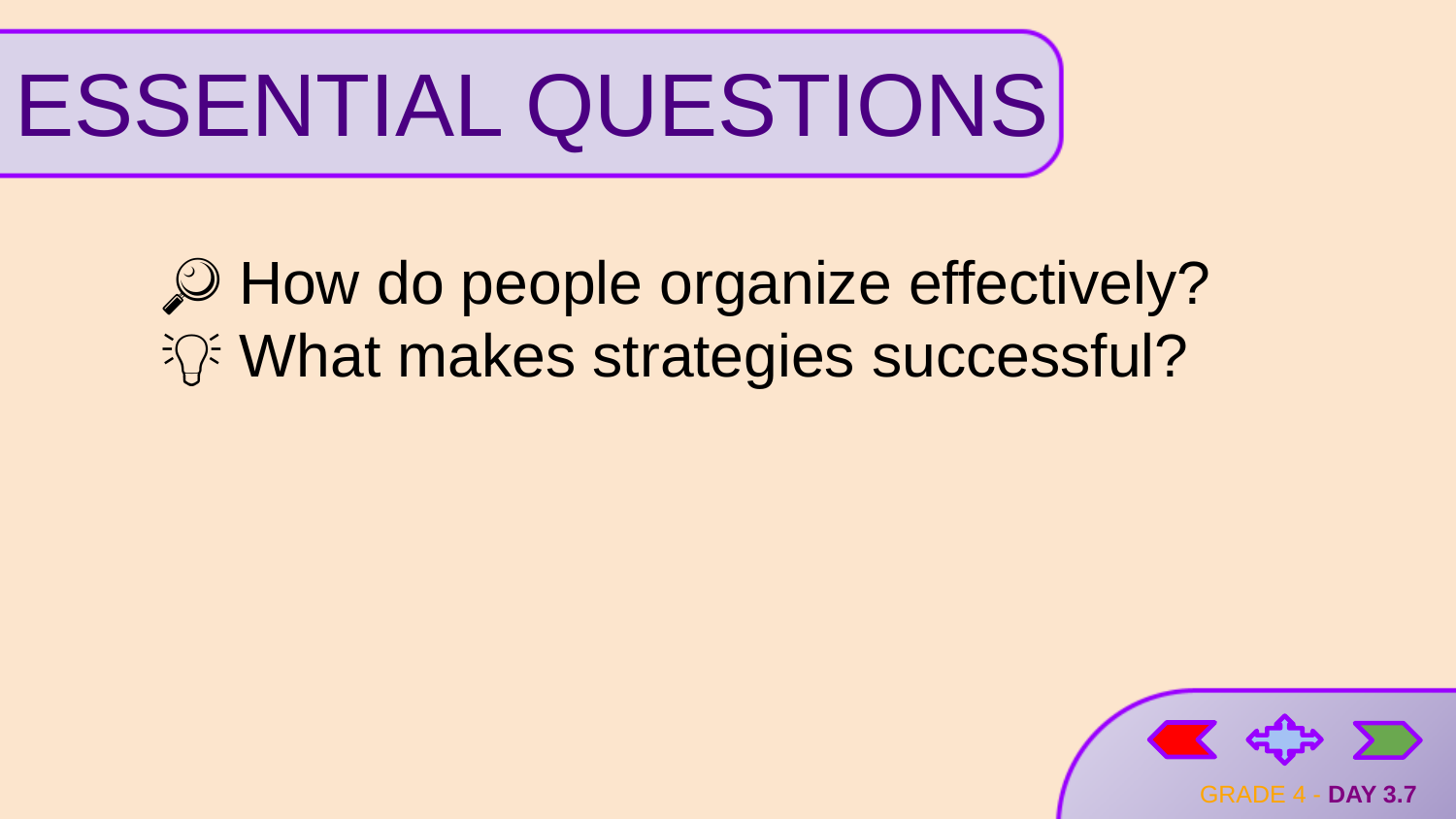

# ESSENTIAL QUESTIONS

🔎 How do people organize effectively?
💡 What makes strategies successful?

GRADE 4 - DAY 3.7